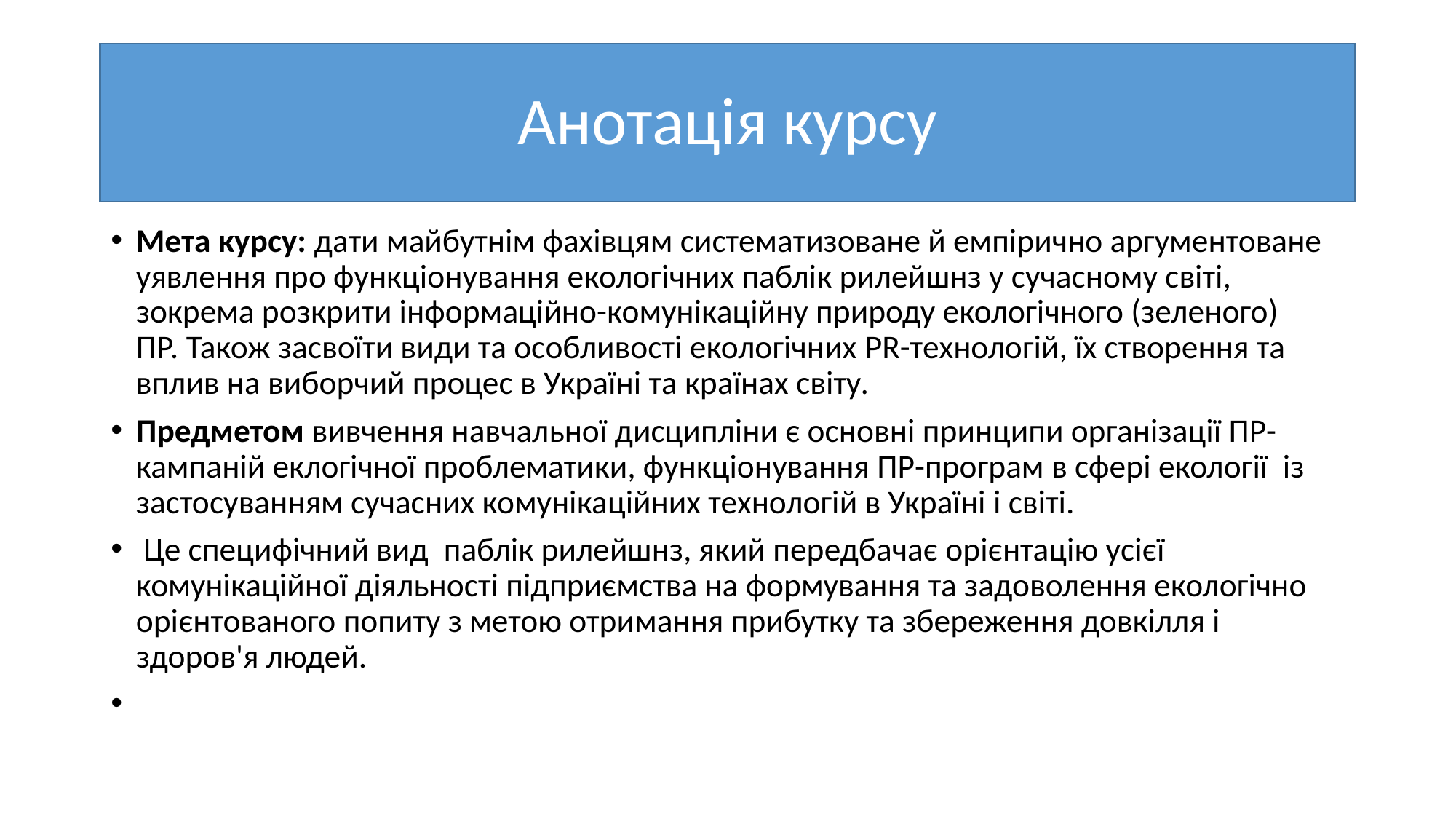

# Анотація курсу
Мета курсу: дати майбутнім фахівцям систематизоване й емпірично аргументоване уявлення про функціонування екологічних паблік рилейшнз у сучасному світі, зокрема розкрити інформаційно-комунікаційну природу екологічного (зеленого) ПР. Також засвоїти види та особливості екологічних PR-технологій, їх створення та вплив на виборчий процес в Україні та країнах світу.
Предметом вивчення навчальної дисципліни є основні принципи організації ПР-кампаній еклогічної проблематики, функціонування ПР-програм в сфері екології  із застосуванням сучасних комунікаційних технологій в Україні і світі.
 Це специфічний вид  паблік рилейшнз, який передбачає орієнтацію усієї комунікаційної діяльності підприємства на формування та задоволення екологічно орієнтованого попиту з метою отримання прибутку та збереження довкілля і здоров'я людей.